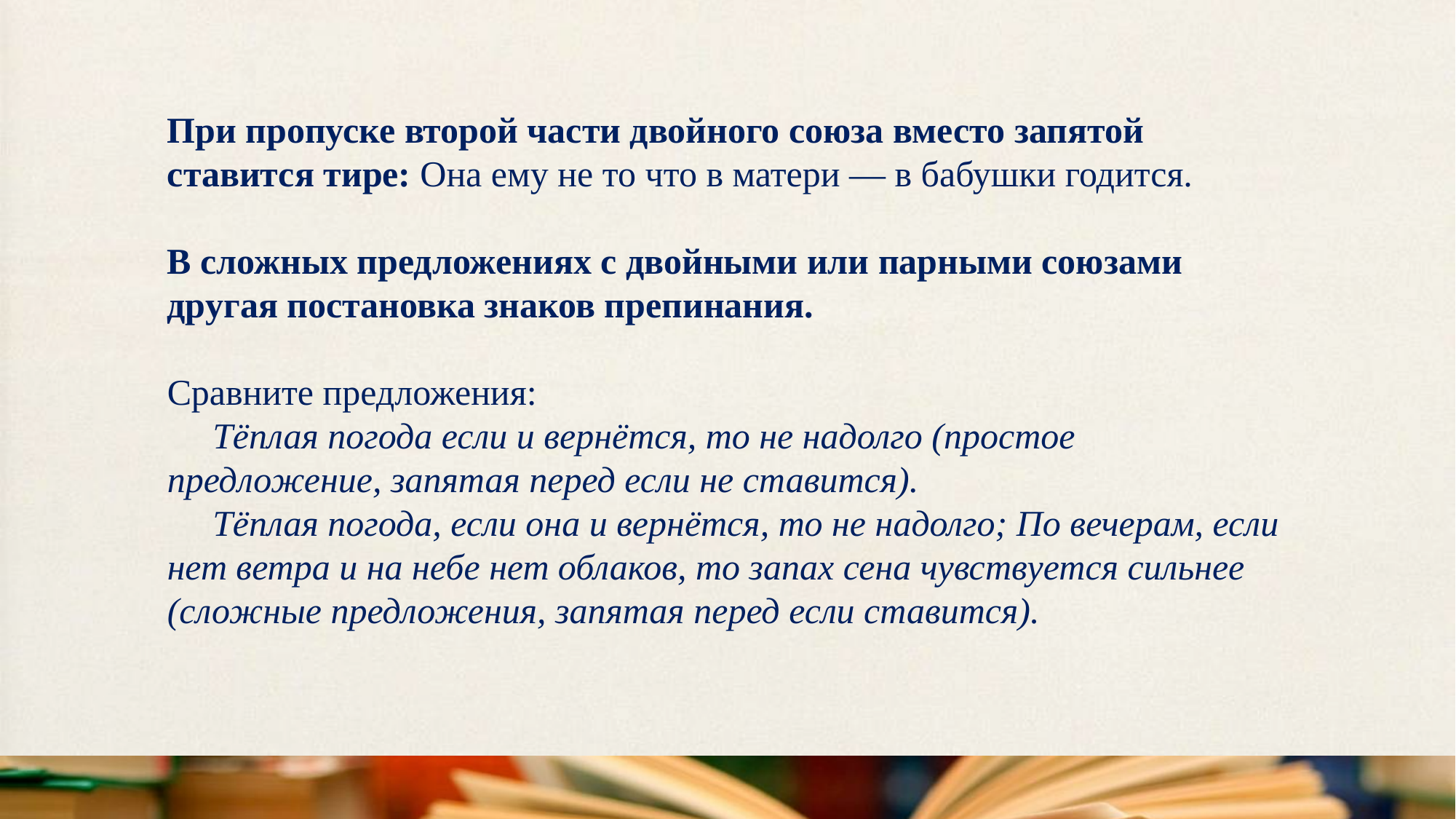

При пропуске второй части двойного союза вместо запятой ставится тире: Она ему не то что в матери — в бабушки годится.
В сложных предложениях с двойными или парными союзами другая постановка знаков препинания. 
Сравните предложения:
     Тёплая погода если и вернётся, то не надолго (простое предложение, запятая перед если не ставится).
     Тёплая погода, если она и вернётся, то не надолго; По вечерам, если нет ветра и на небе нет облаков, то запах сена чувствуется сильнее (сложные предложения, запятая перед если ставится).